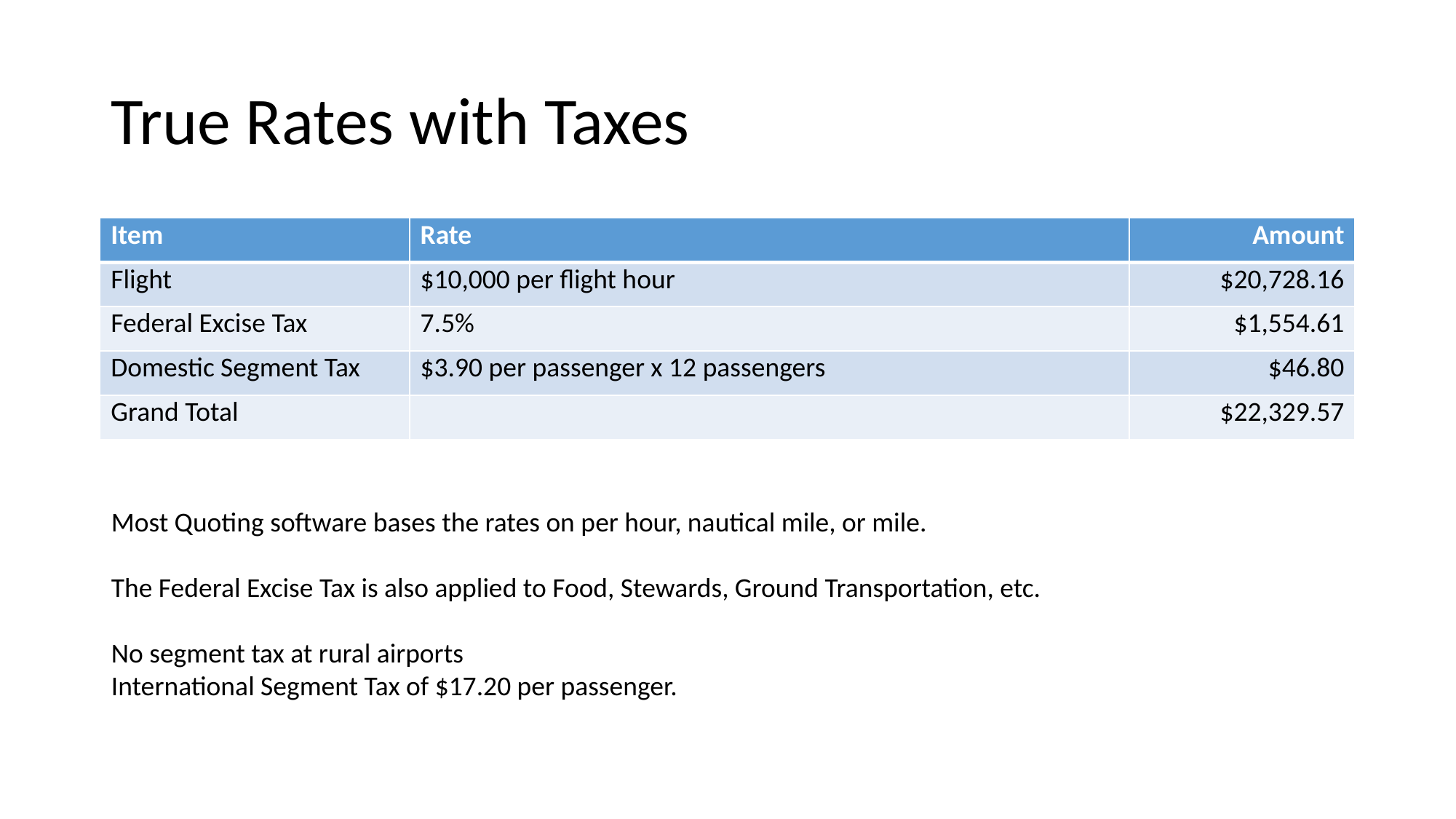

# True Rates with Taxes
| Item | Rate | Amount |
| --- | --- | --- |
| Flight | $10,000 per flight hour | $20,728.16 |
| Federal Excise Tax | 7.5% | $1,554.61 |
| Domestic Segment Tax | $3.90 per passenger x 12 passengers | $46.80 |
| Grand Total |  | $22,329.57 |
Most Quoting software bases the rates on per hour, nautical mile, or mile.

The Federal Excise Tax is also applied to Food, Stewards, Ground Transportation, etc.

No segment tax at rural airports
International Segment Tax of $17.20 per passenger.